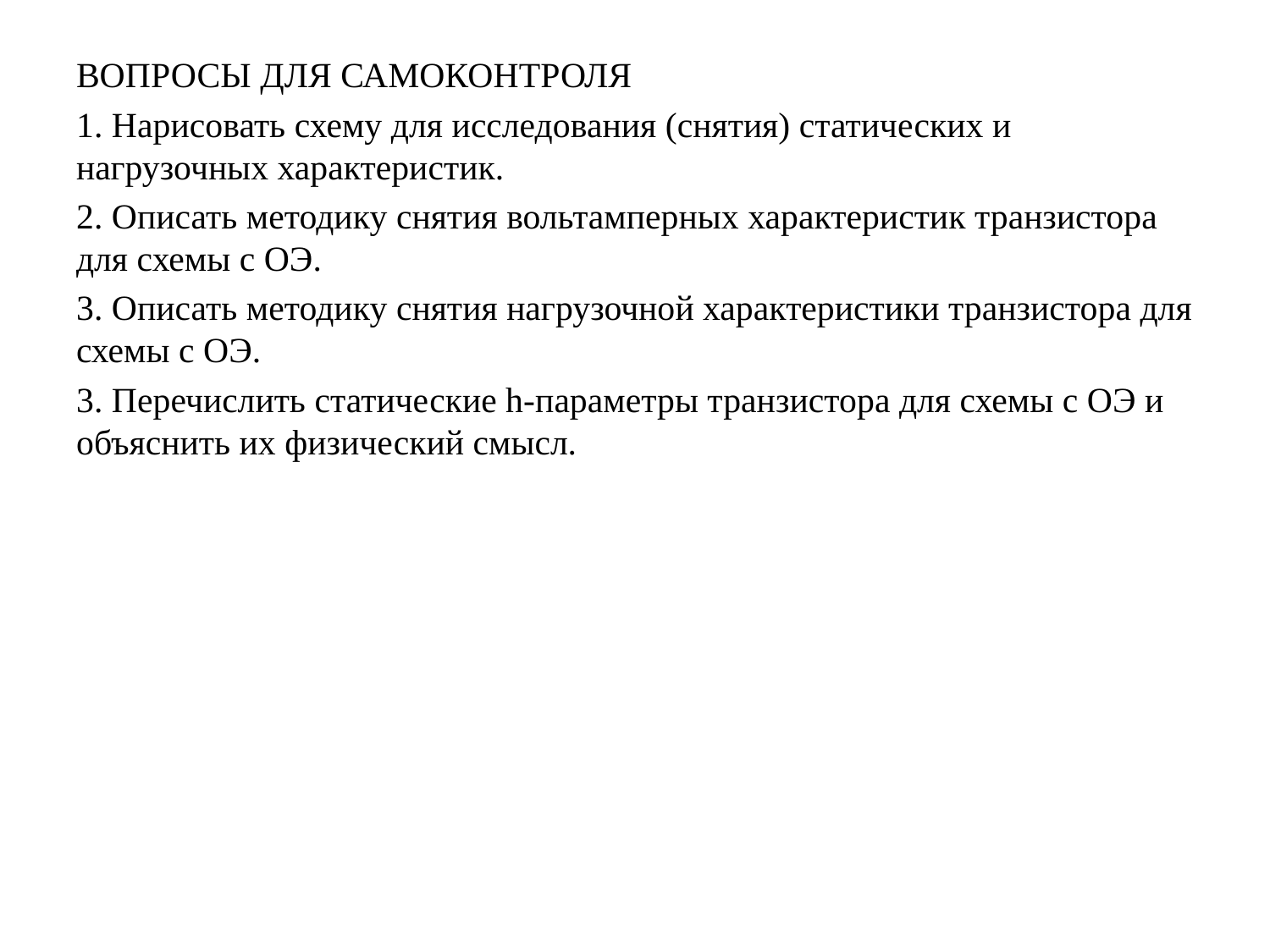

ВОПРОСЫ ДЛЯ САМОКОНТРОЛЯ
1. Нарисовать схему для исследования (снятия) статических и нагрузочных характеристик.
2. Описать методику снятия вольтамперных характеристик транзистора для схемы с ОЭ.
3. Описать методику снятия нагрузочной характеристики транзистора для схемы с ОЭ.
3. Перечислить статические h-параметры транзистора для схемы с ОЭ и объяснить их физический смысл.